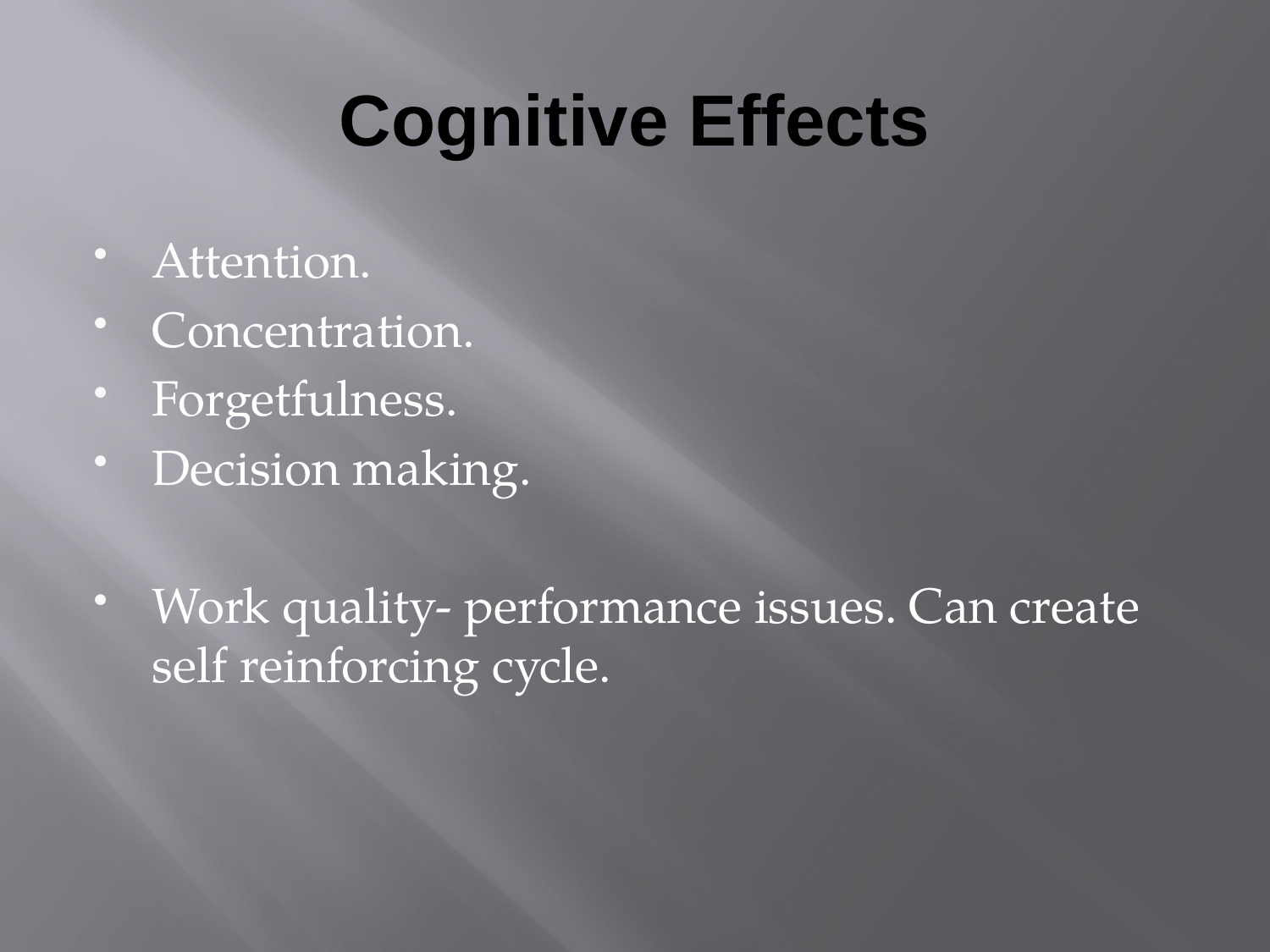

# Cognitive Effects
Attention.
Concentration.
Forgetfulness.
Decision making.

Work quality- performance issues. Can create self reinforcing cycle.